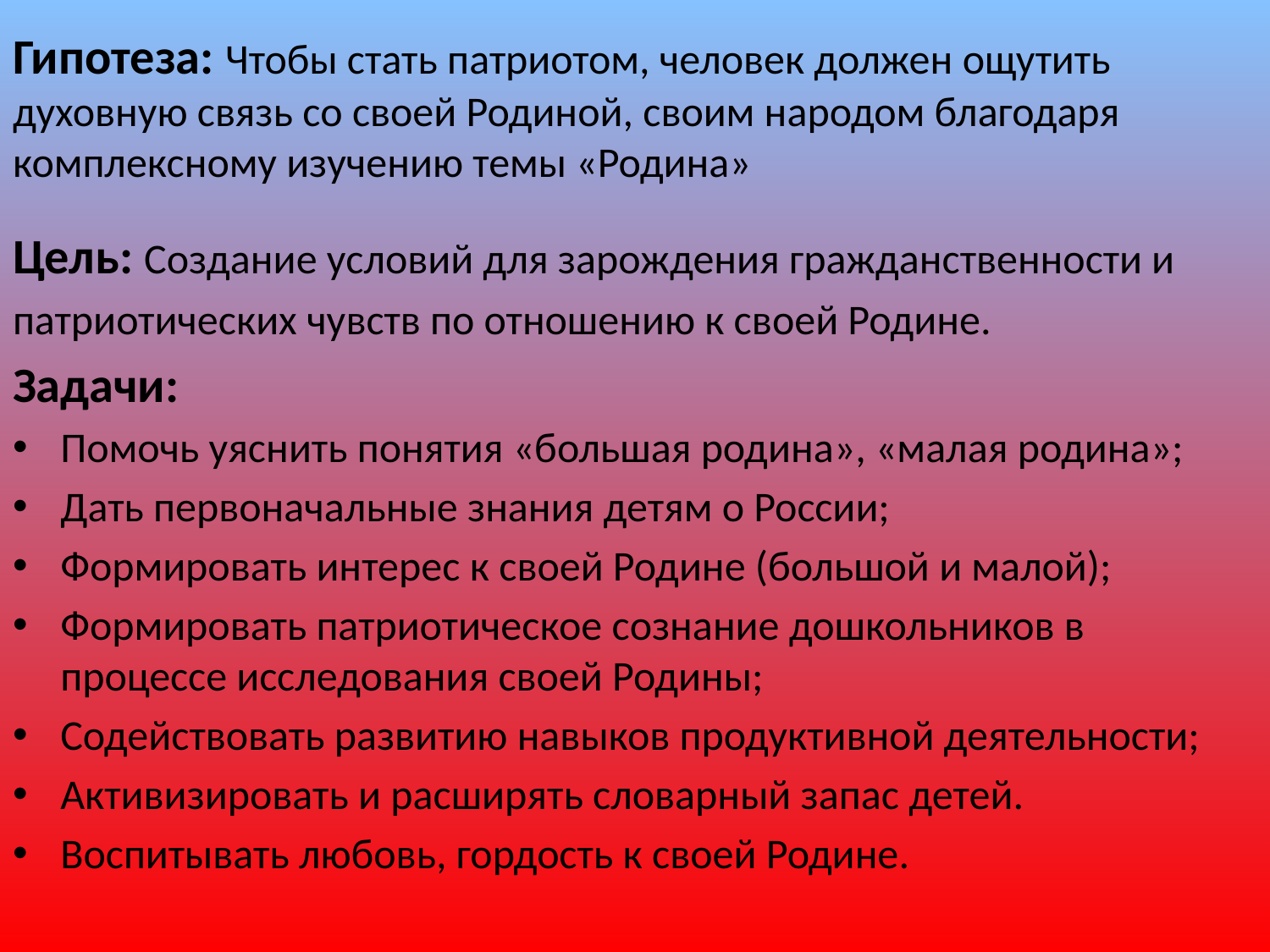

# Гипотеза: Чтобы стать патриотом, человек должен ощутить духовную связь со своей Родиной, своим народом благодаря комплексному изучению темы «Родина»
Цель: Создание условий для зарождения гражданственности и
патриотических чувств по отношению к своей Родине.
Задачи:
Помочь уяснить понятия «большая родина», «малая родина»;
Дать первоначальные знания детям о России;
Формировать интерес к своей Родине (большой и малой);
Формировать патриотическое сознание дошкольников в процессе исследования своей Родины;
Содействовать развитию навыков продуктивной деятельности;
Активизировать и расширять словарный запас детей.
Воспитывать любовь, гордость к своей Родине.